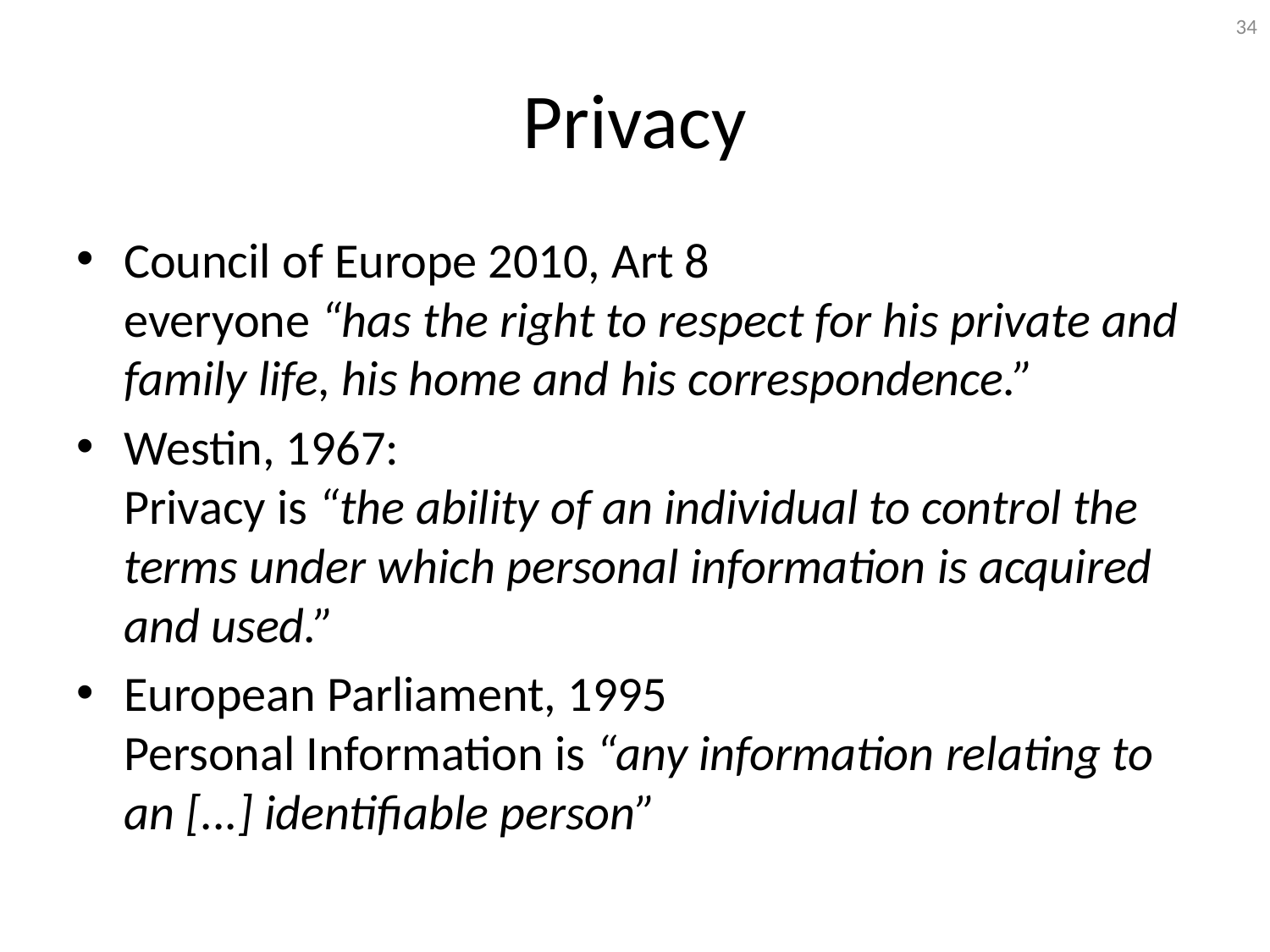

34
# Privacy
Council of Europe 2010, Art 8
everyone “has the right to respect for his private and family life, his home and his correspondence.”
Westin, 1967:
Privacy is “the ability of an individual to control the terms under which personal information is acquired and used.”
European Parliament, 1995
Personal Information is “any information relating to an [...] identifiable person”